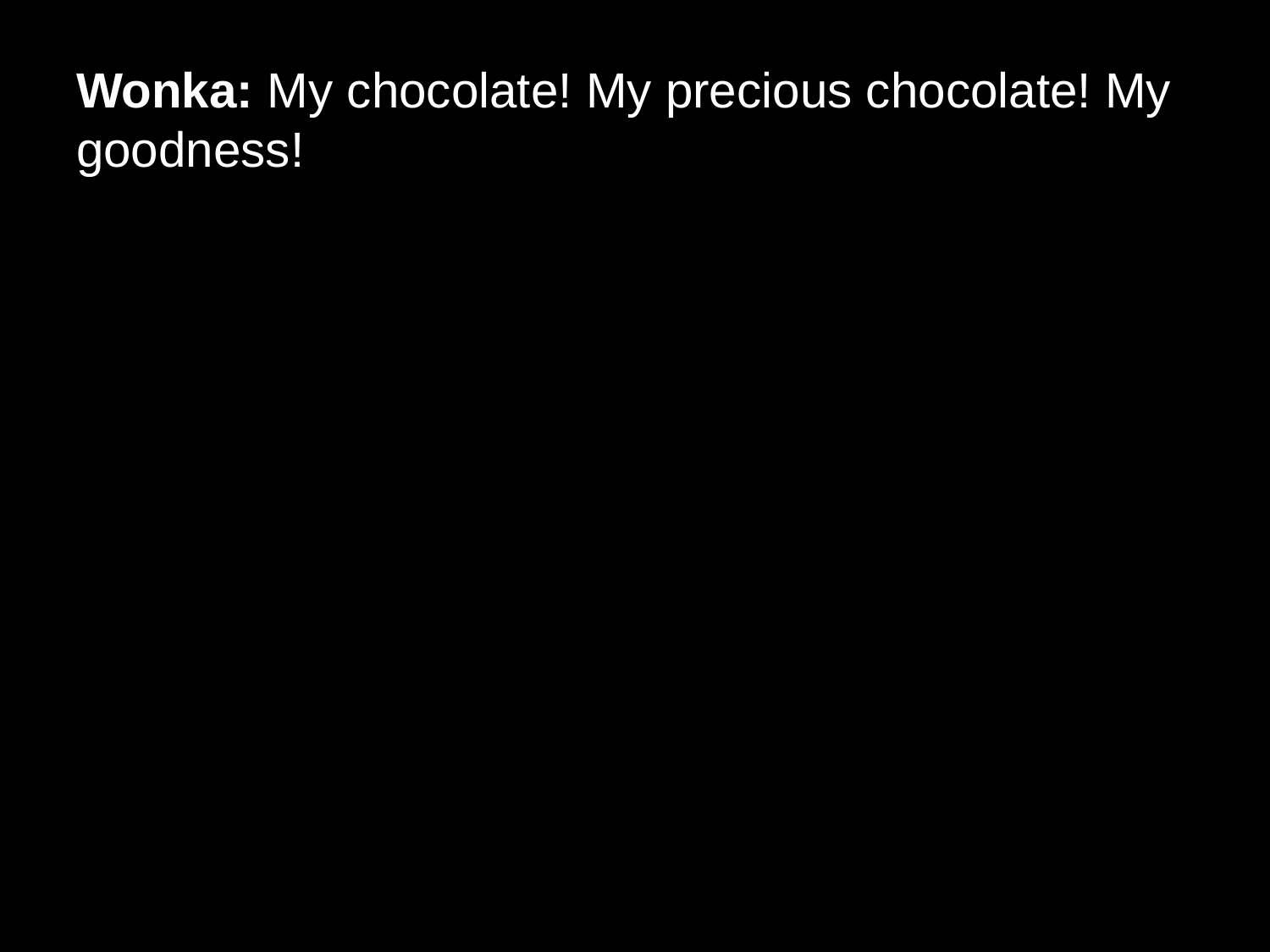

# Wonka: My chocolate! My precious chocolate! My goodness!